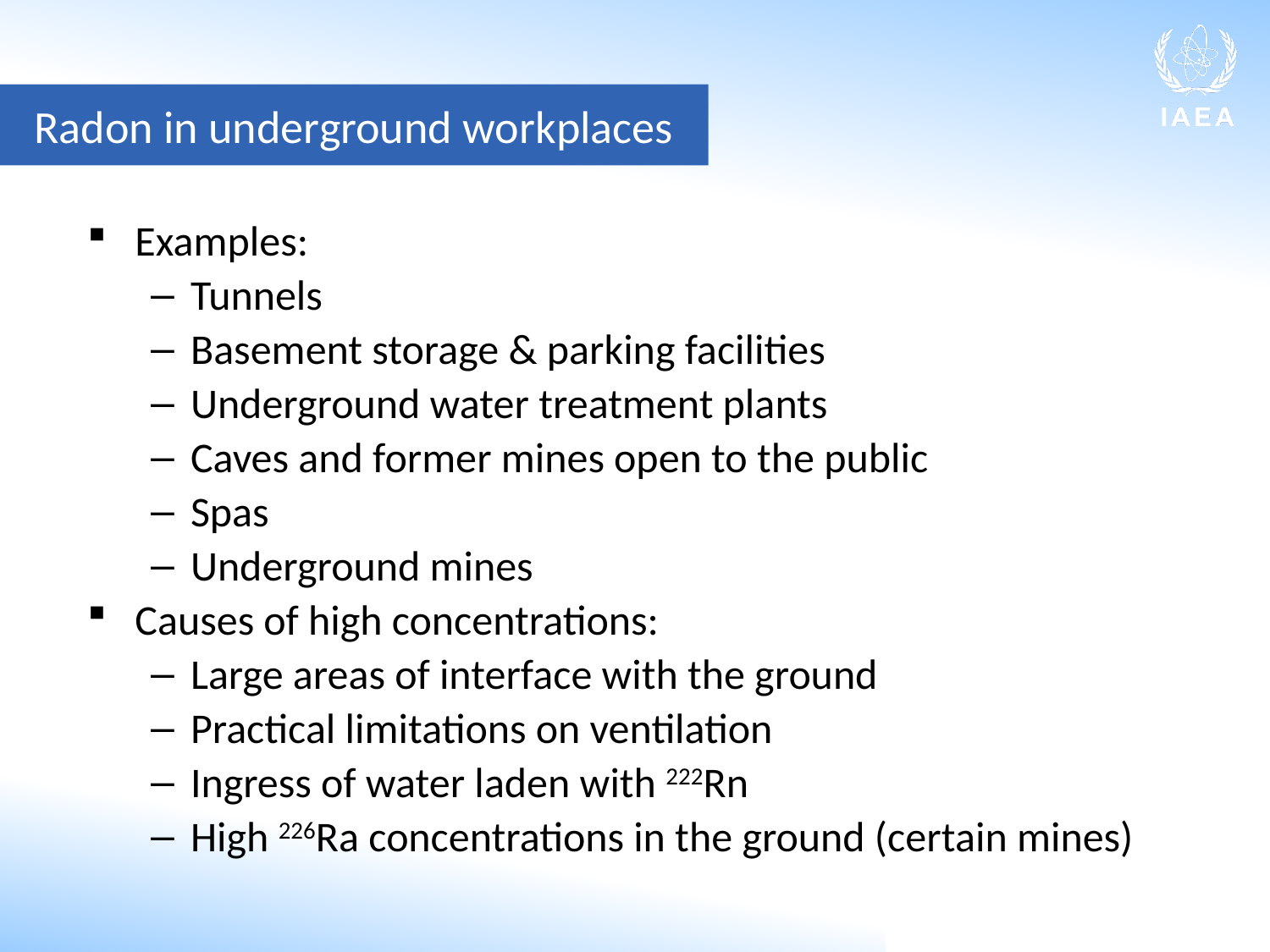

Radon in underground workplaces
Examples:
Tunnels
Basement storage & parking facilities
Underground water treatment plants
Caves and former mines open to the public
Spas
Underground mines
Causes of high concentrations:
Large areas of interface with the ground
Practical limitations on ventilation
Ingress of water laden with 222Rn
High 226Ra concentrations in the ground (certain mines)